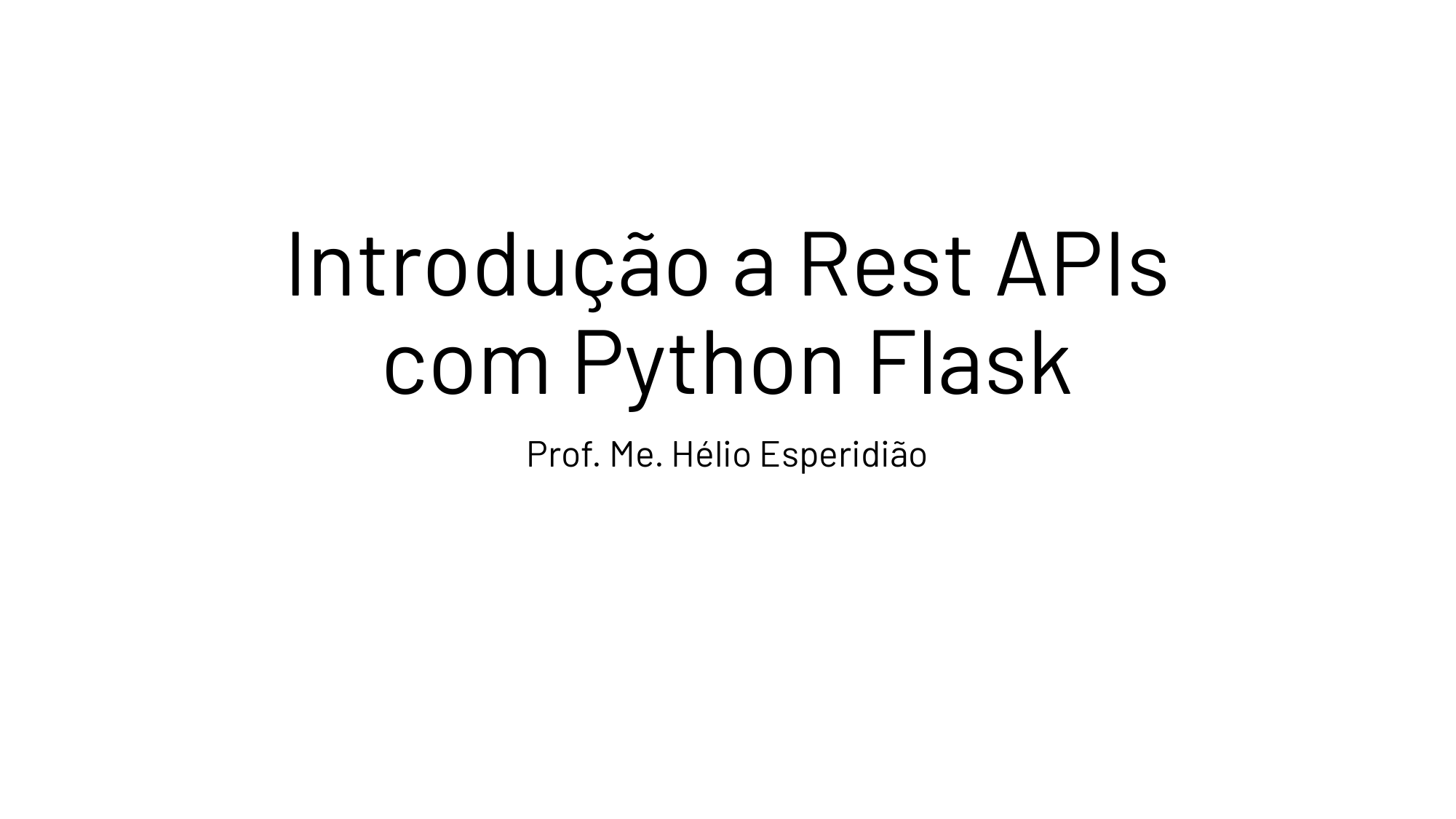

# Introdução a Rest APIs com Python Flask
Prof. Me. Hélio Esperidião